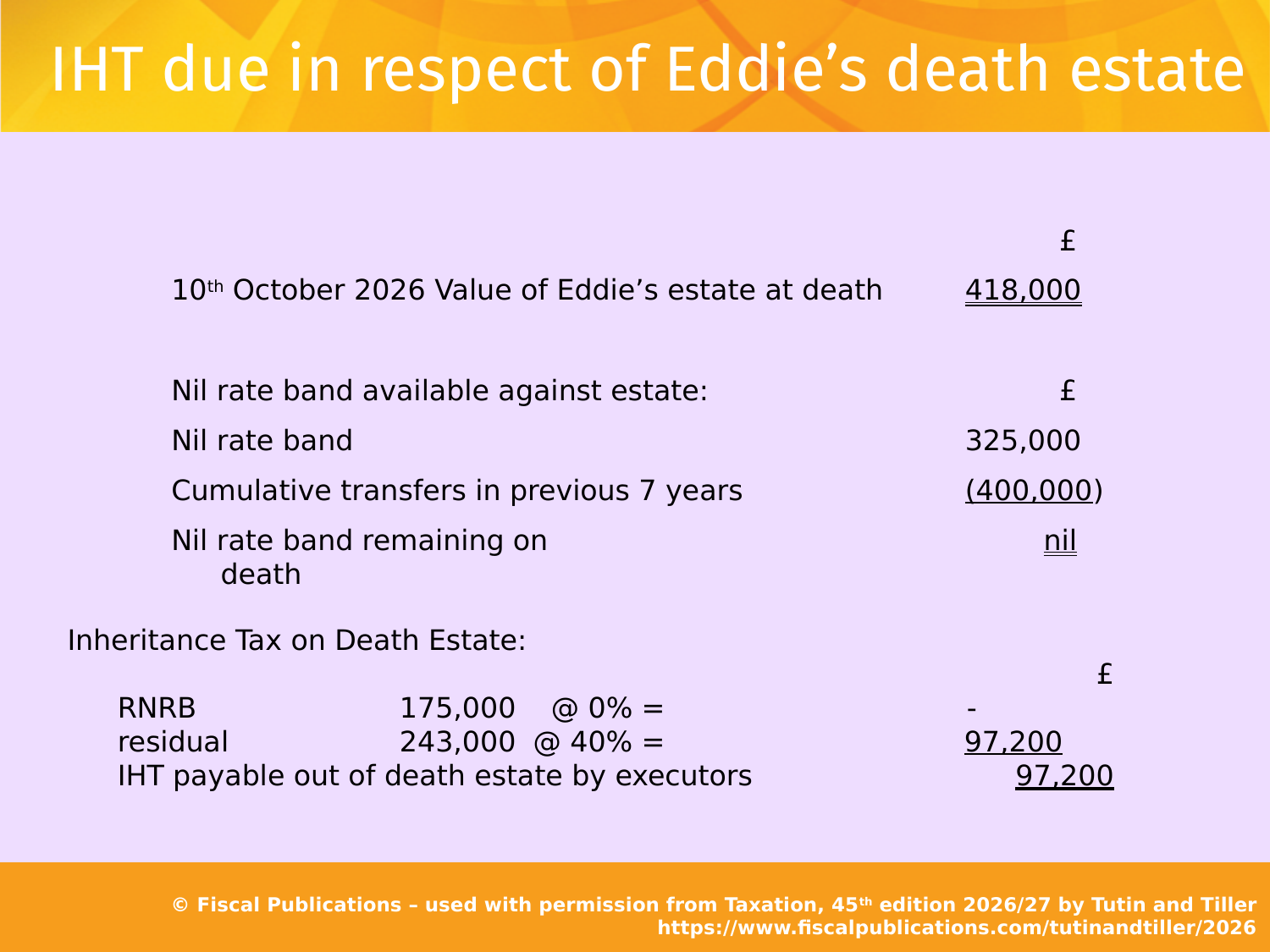

# IHT due in respect of Eddie’s death estate
	£
10th October 2026 Value of Eddie’s estate at death
	418,000
Nil rate band available against estate:
	£
Nil rate band
	325,000
Cumulative transfers in previous 7 years
	(400,000)
Nil rate band remaining on death
	nil
Inheritance Tax on Death Estate:
												£
	RNRB		175,000		@ 0% =					-
	residual		243,000		@ 40% =					97,200
	IHT payable out of death estate by executors					97,200